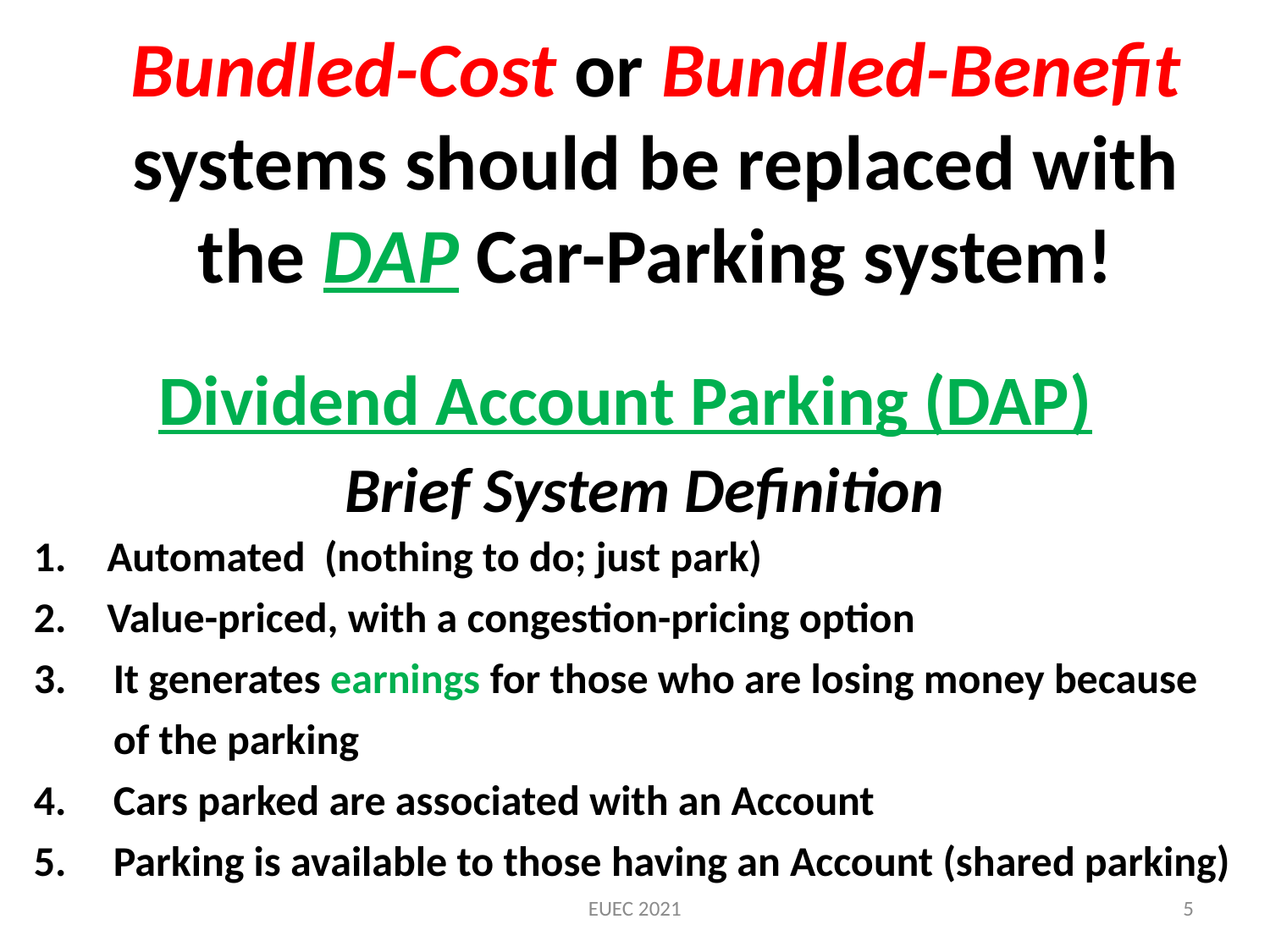

# Bundled-Cost or Bundled-Benefit systems should be replaced with the DAP Car-Parking system!

Dividend Account Parking (DAP)
Brief System Definition
 Automated  (nothing to do; just park)
 Value-priced, with a congestion-pricing option
It generates earnings for those who are losing money because of the parking
Cars parked are associated with an Account
Parking is available to those having an Account (shared parking)
EUEC 2021
5